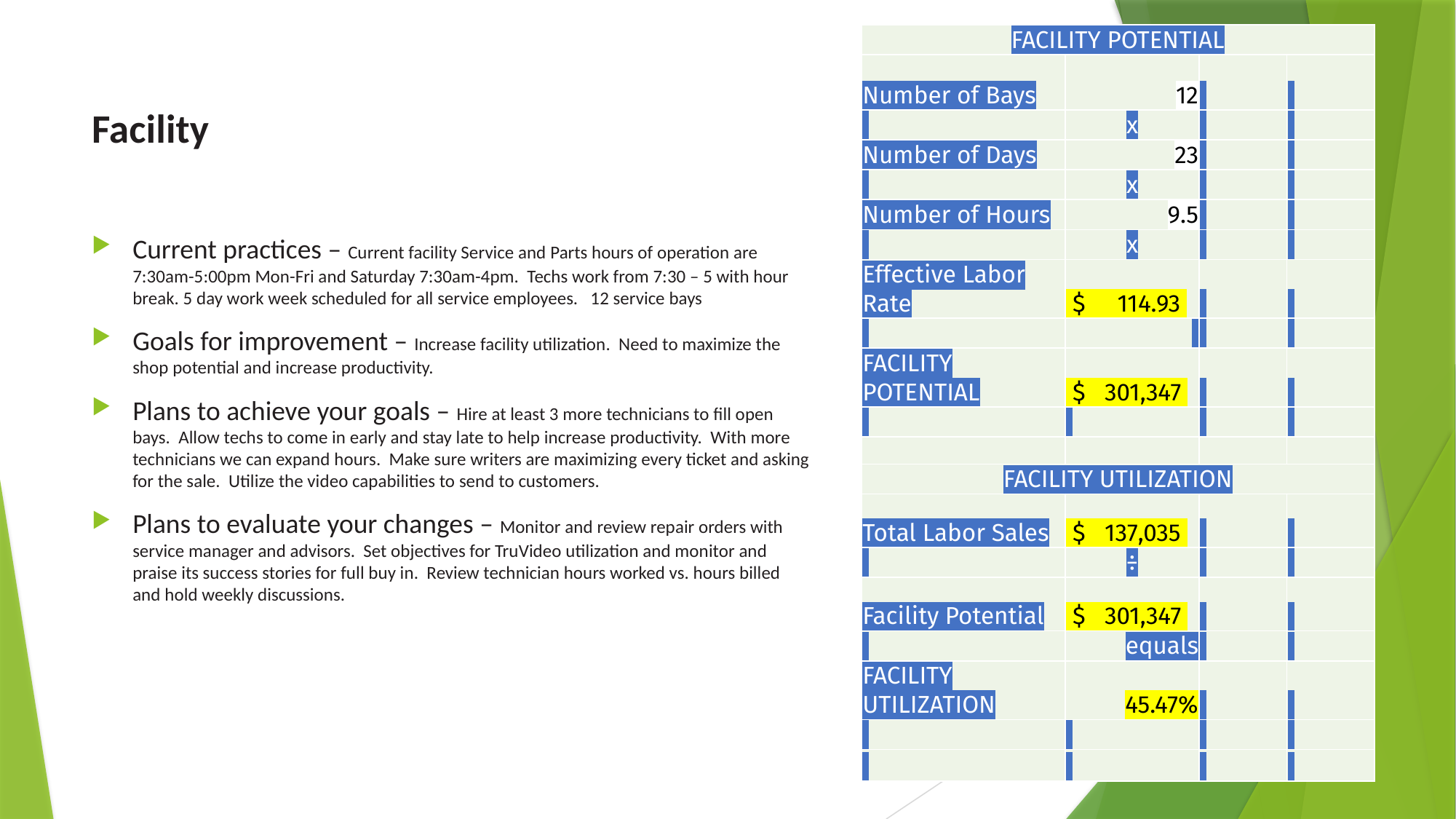

| FACILITY POTENTIAL |  |  |  |
| --- | --- | --- | --- |
| Number of Bays | 12 |  |  |
|  | x |  |  |
| Number of Days | 23 |  |  |
|  | x |  |  |
| Number of Hours | 9.5 |  |  |
|  | x |  |  |
| Effective Labor Rate | $ 114.93 |  |  |
|  |  |  |  |
| FACILITY POTENTIAL | $ 301,347 |  |  |
|  |  |  |  |
|  |  |  |  |
| FACILITY UTILIZATION |  |  |  |
| Total Labor Sales | $ 137,035 |  |  |
|  | ÷ |  |  |
| Facility Potential | $ 301,347 |  |  |
|  | equals |  |  |
| FACILITY UTILIZATION | 45.47% |  |  |
|  |  |  |  |
|  |  |  |  |
# Facility

Current practices – Current facility Service and Parts hours of operation are 7:30am-5:00pm Mon-Fri and Saturday 7:30am-4pm.  Techs work from 7:30 – 5 with hour break. 5 day work week scheduled for all service employees.   12 service bays
Goals for improvement – Increase facility utilization.  Need to maximize the shop potential and increase productivity.
Plans to achieve your goals – Hire at least 3 more technicians to fill open bays.  Allow techs to come in early and stay late to help increase productivity.  With more technicians we can expand hours.  Make sure writers are maximizing every ticket and asking for the sale.  Utilize the video capabilities to send to customers.
Plans to evaluate your changes – Monitor and review repair orders with service manager and advisors.  Set objectives for TruVideo utilization and monitor and praise its success stories for full buy in.  Review technician hours worked vs. hours billed and hold weekly discussions.